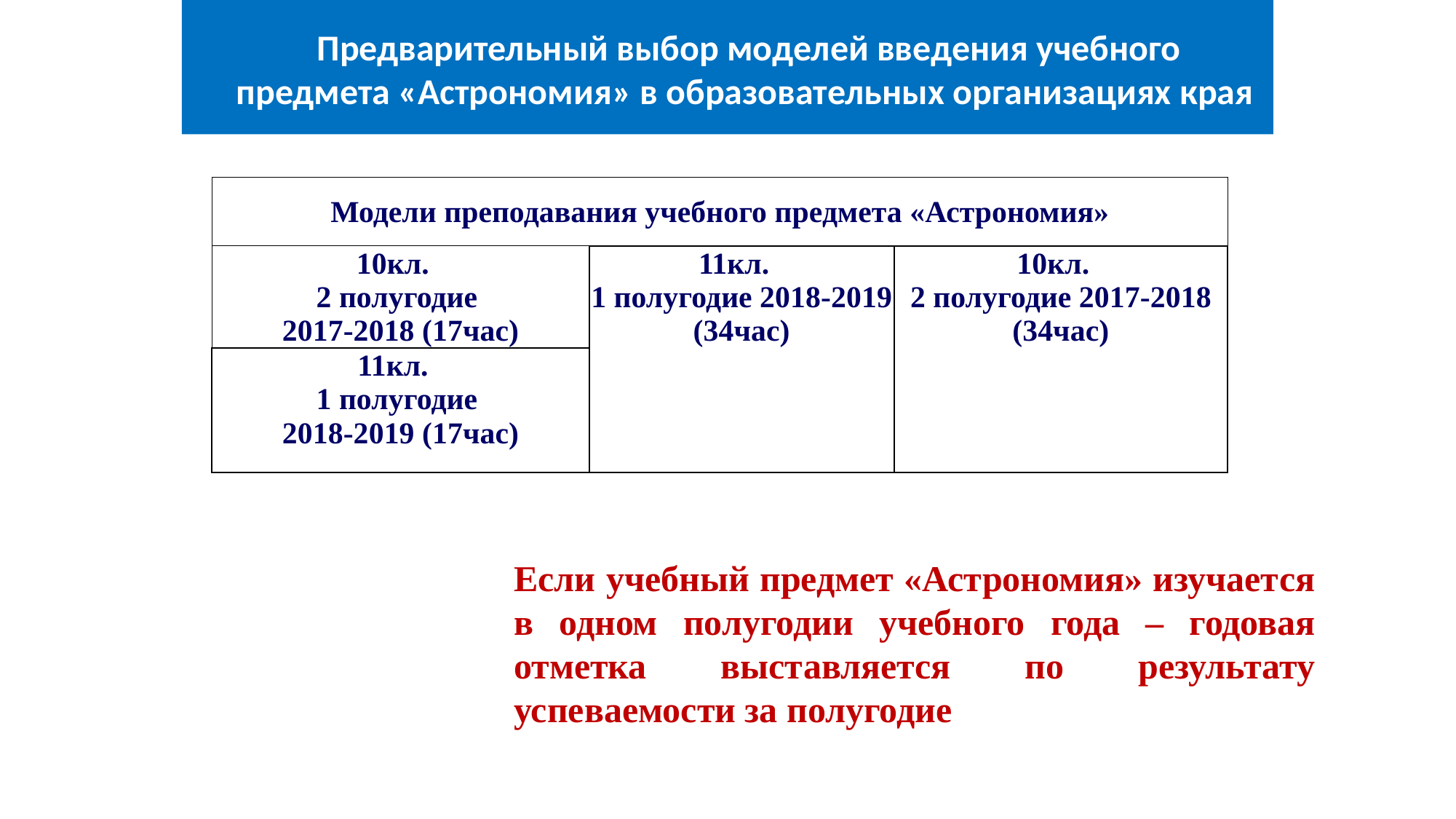

# Предварительный выбор моделей введения учебного предмета «Астрономия» в образовательных организациях края

| Модели преподавания учебного предмета «Астрономия» |  |  |
| --- | --- | --- |
| 10кл. 2 полугодие 2017-2018 (17час) | 11кл. 1 полугодие 2018-2019 (34час) | 10кл. 2 полугодие 2017-2018 (34час) |
| 11кл. 1 полугодие 2018-2019 (17час) |  |  |
Если учебный предмет «Астрономия» изучается в одном полугодии учебного года – годовая отметка выставляется по результату успеваемости за полугодие